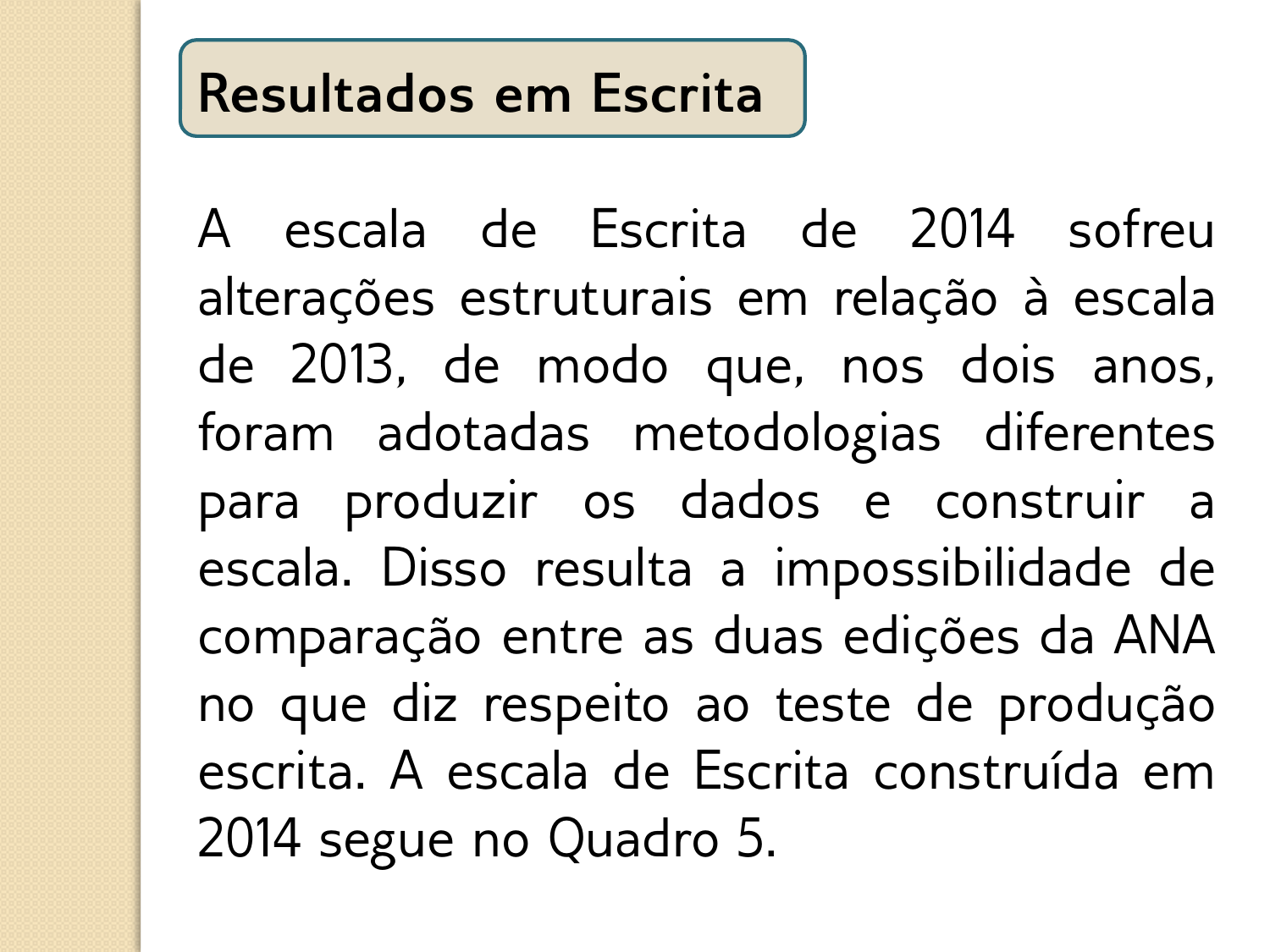

Resultados em Escrita

A escala de Escrita de 2014 sofreu alterações estruturais em relação à escala de 2013, de modo que, nos dois anos, foram adotadas metodologias diferentes para produzir os dados e construir a escala. Disso resulta a impossibilidade de comparação entre as duas edições da ANA no que diz respeito ao teste de produção escrita. A escala de Escrita construída em 2014 segue no Quadro 5.